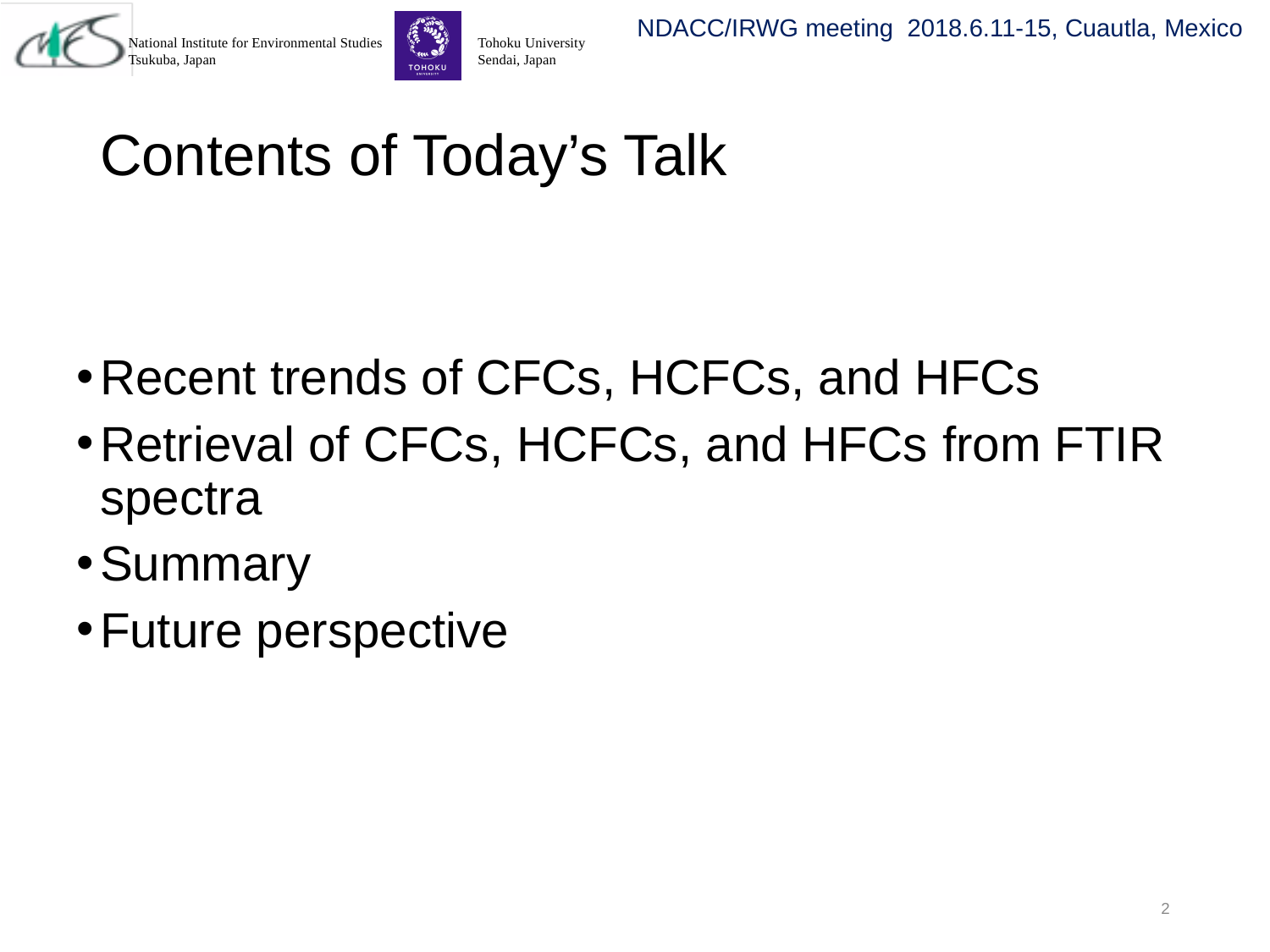

# Contents of Today’s Talk
Recent trends of CFCs, HCFCs, and HFCs
Retrieval of CFCs, HCFCs, and HFCs from FTIR spectra
Summary
Future perspective

2